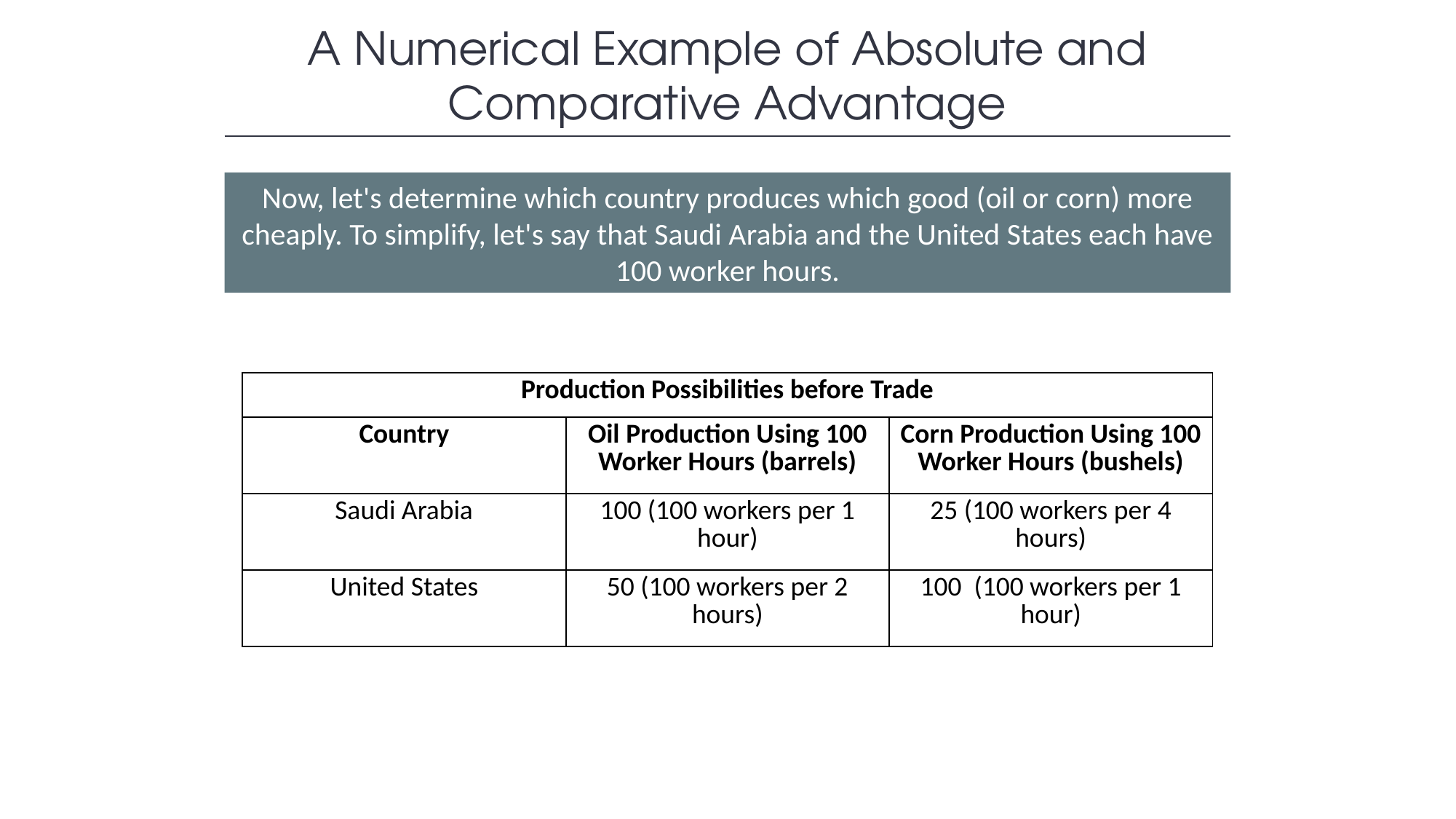

A Numerical Example of Absolute and Comparative Advantage
Now, let's determine which country produces which good (oil or corn) more cheaply. To simplify, let's say that Saudi Arabia and the United States each have 100 worker hours.
| Production Possibilities before Trade |  |  |
| --- | --- | --- |
| Country | Oil Production Using 100 Worker Hours (barrels) | Corn Production Using 100 Worker Hours (bushels) |
| Saudi Arabia | 100 (100 workers per 1 hour) | 25 (100 workers per 4 hours) |
| United States | 50 (100 workers per 2 hours) | 100 (100 workers per 1 hour) |